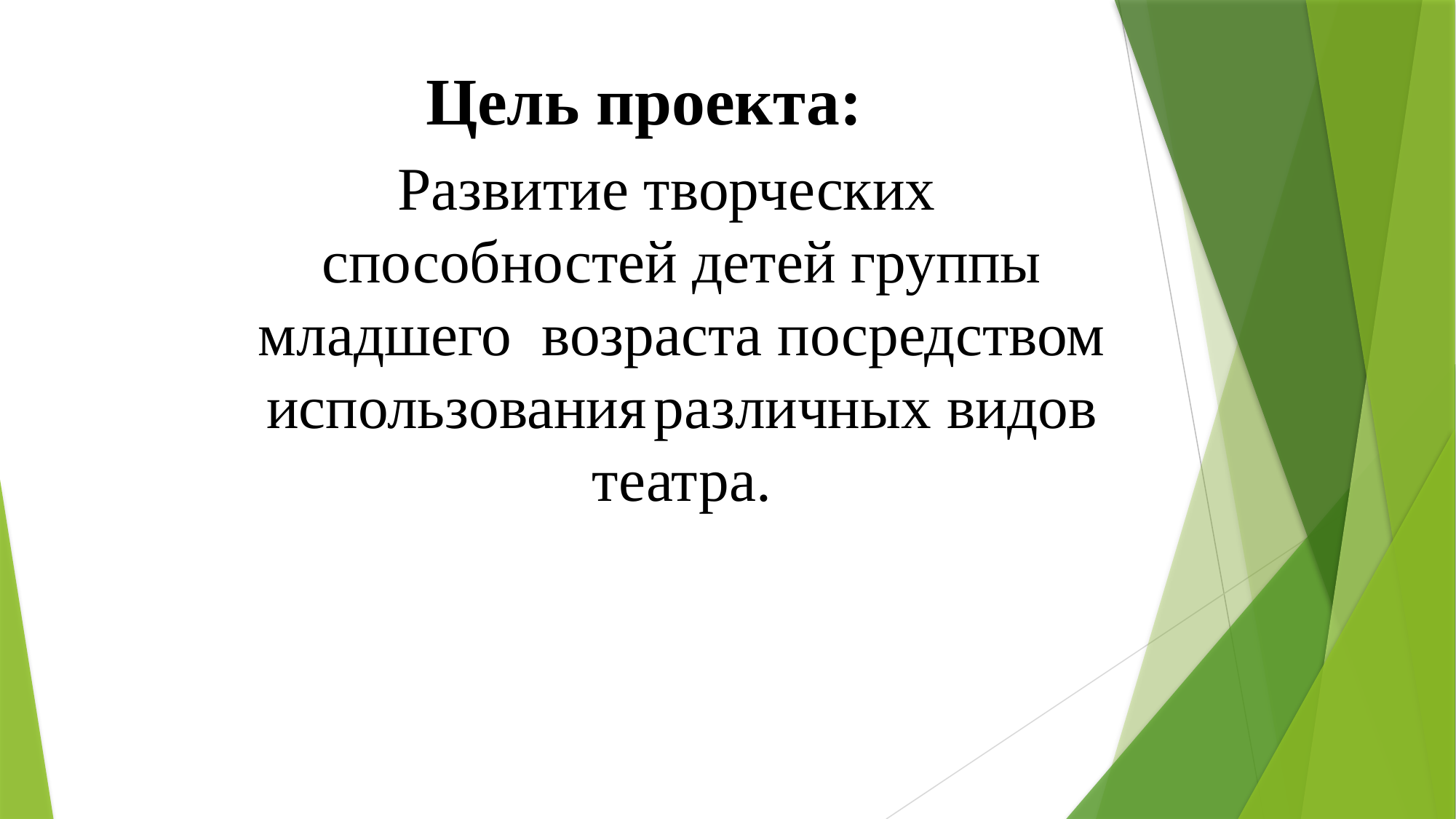

Цель проекта:
Развитие творческих   способностей детей группы младшего  возраста посредством использования различных видов театра.